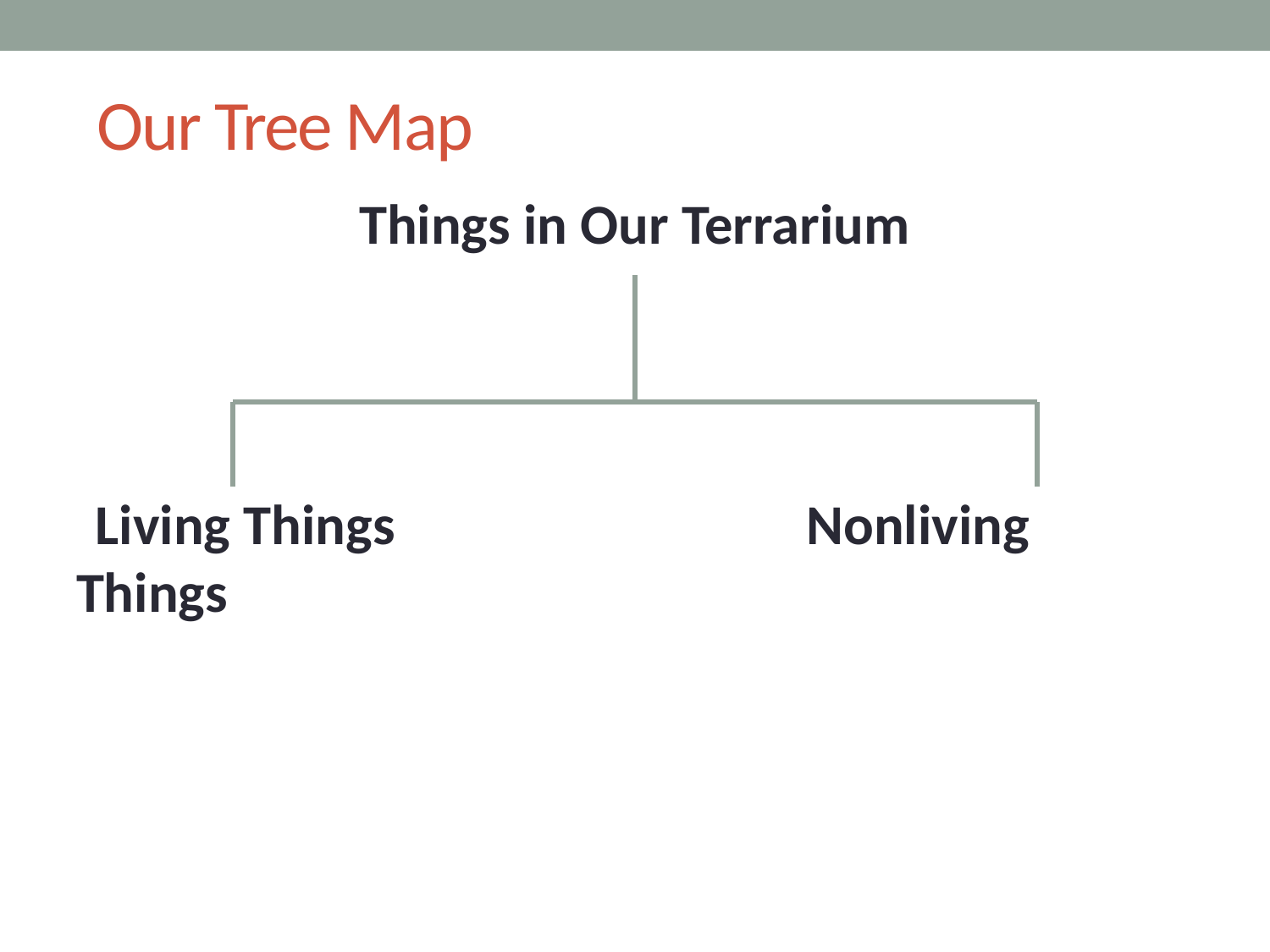

# Our Tree Map
Things in Our Terrarium

  Living Things			          Nonliving Things